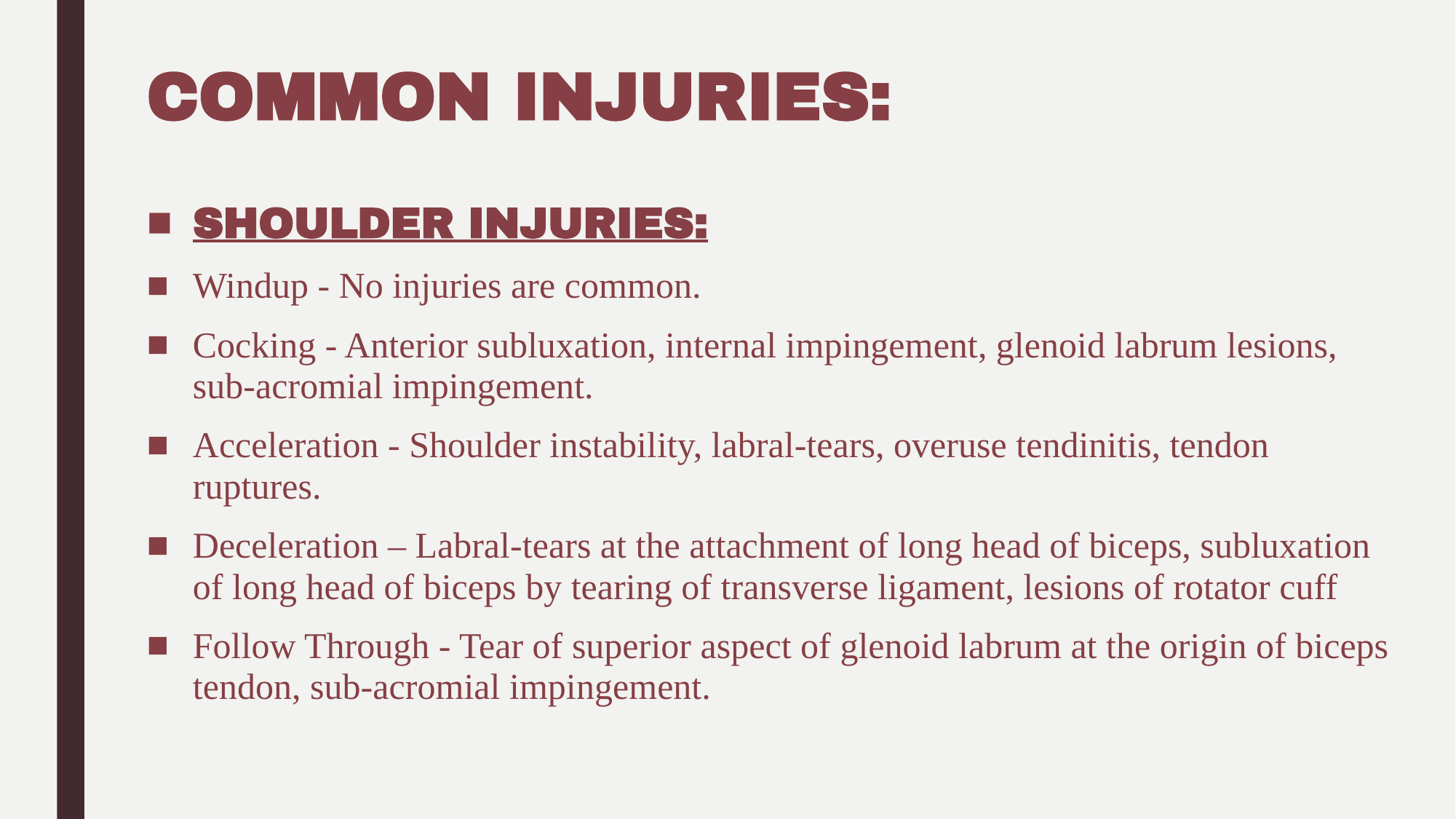

# COMMON INJURIES:
SHOULDER INJURIES:
Windup - No injuries are common.
Cocking - Anterior subluxation, internal impingement, glenoid labrum lesions, sub-acromial impingement.
Acceleration - Shoulder instability, labral-tears, overuse tendinitis, tendon ruptures.
Deceleration – Labral-tears at the attachment of long head of biceps, subluxation of long head of biceps by tearing of transverse ligament, lesions of rotator cuff
Follow Through - Tear of superior aspect of glenoid labrum at the origin of biceps tendon, sub-acromial impingement.